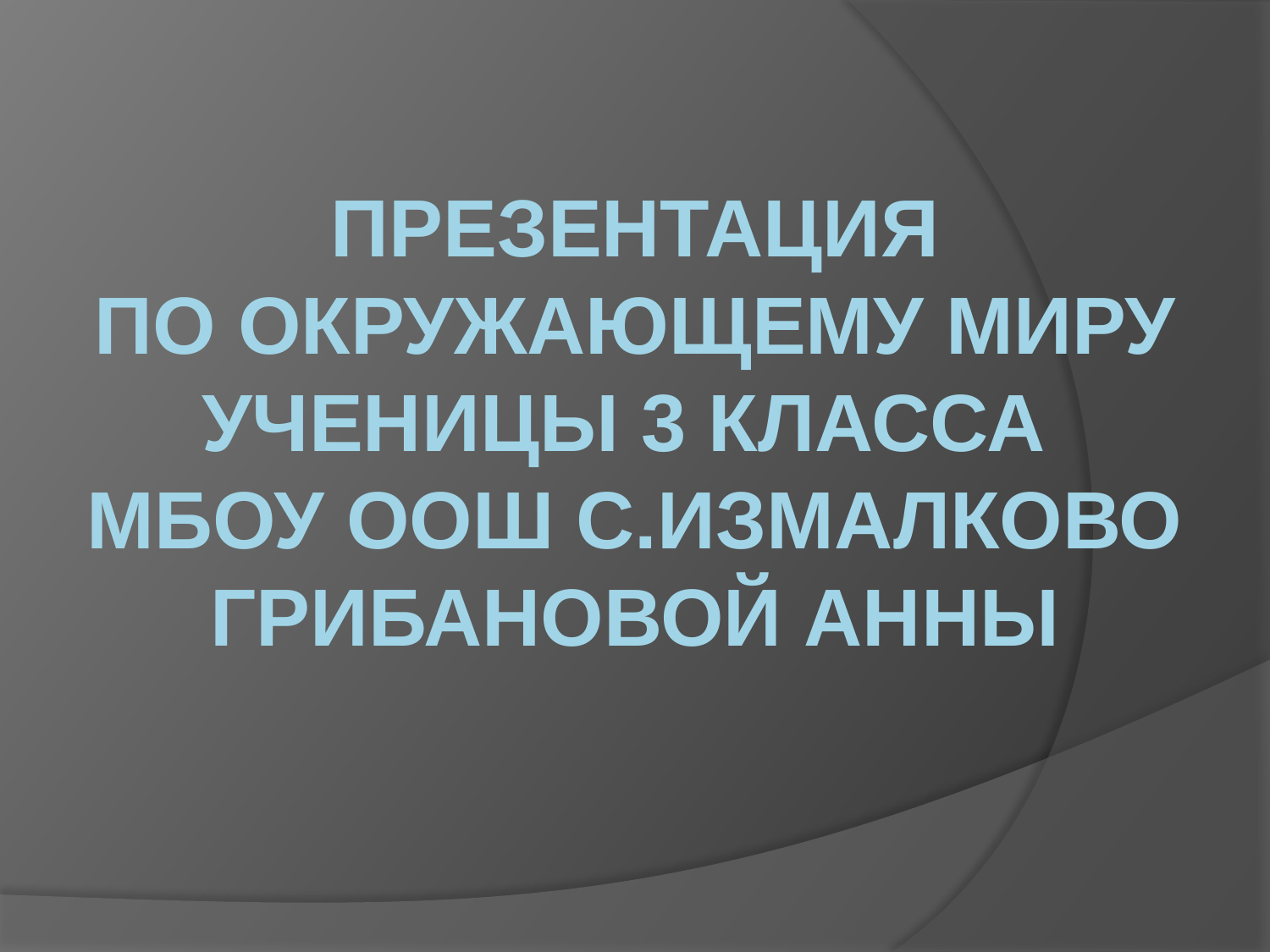

# Презентация по окружающему миру ученицы 3 класса МБОУ ООШ с.Измалково Грибановой Анны